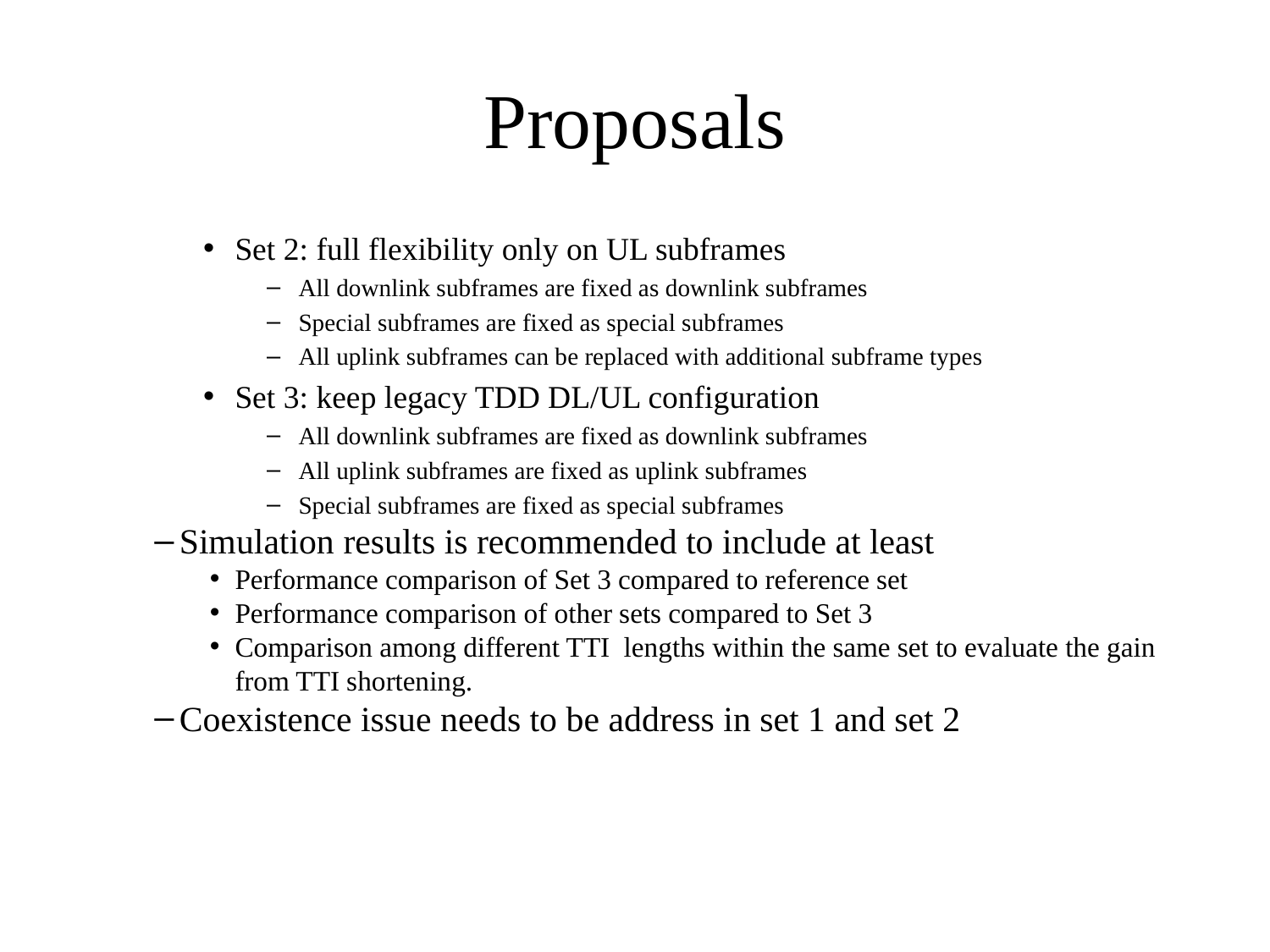

# Proposals
Set 2: full flexibility only on UL subframes
All downlink subframes are fixed as downlink subframes
Special subframes are fixed as special subframes
All uplink subframes can be replaced with additional subframe types
Set 3: keep legacy TDD DL/UL configuration
All downlink subframes are fixed as downlink subframes
All uplink subframes are fixed as uplink subframes
Special subframes are fixed as special subframes
Simulation results is recommended to include at least
Performance comparison of Set 3 compared to reference set
Performance comparison of other sets compared to Set 3
Comparison among different TTI  lengths within the same set to evaluate the gain from TTI shortening.
Coexistence issue needs to be address in set 1 and set 2